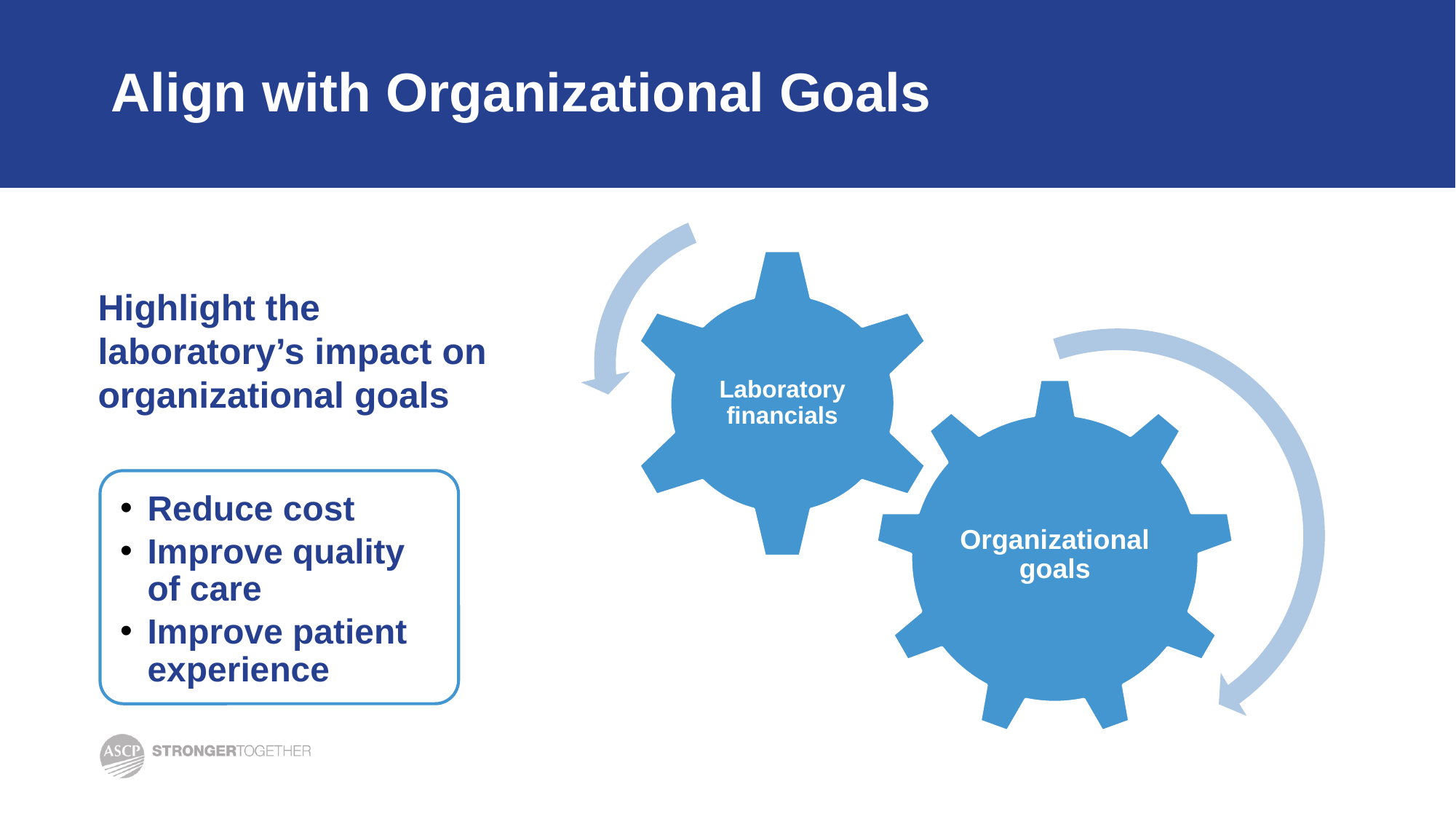

# Align with Organizational Goals

Laboratory financials

Organizational goals

Reduce cost
Improve quality   of care
Improve patient experience
Highlight the laboratory’s impact on organizational goals